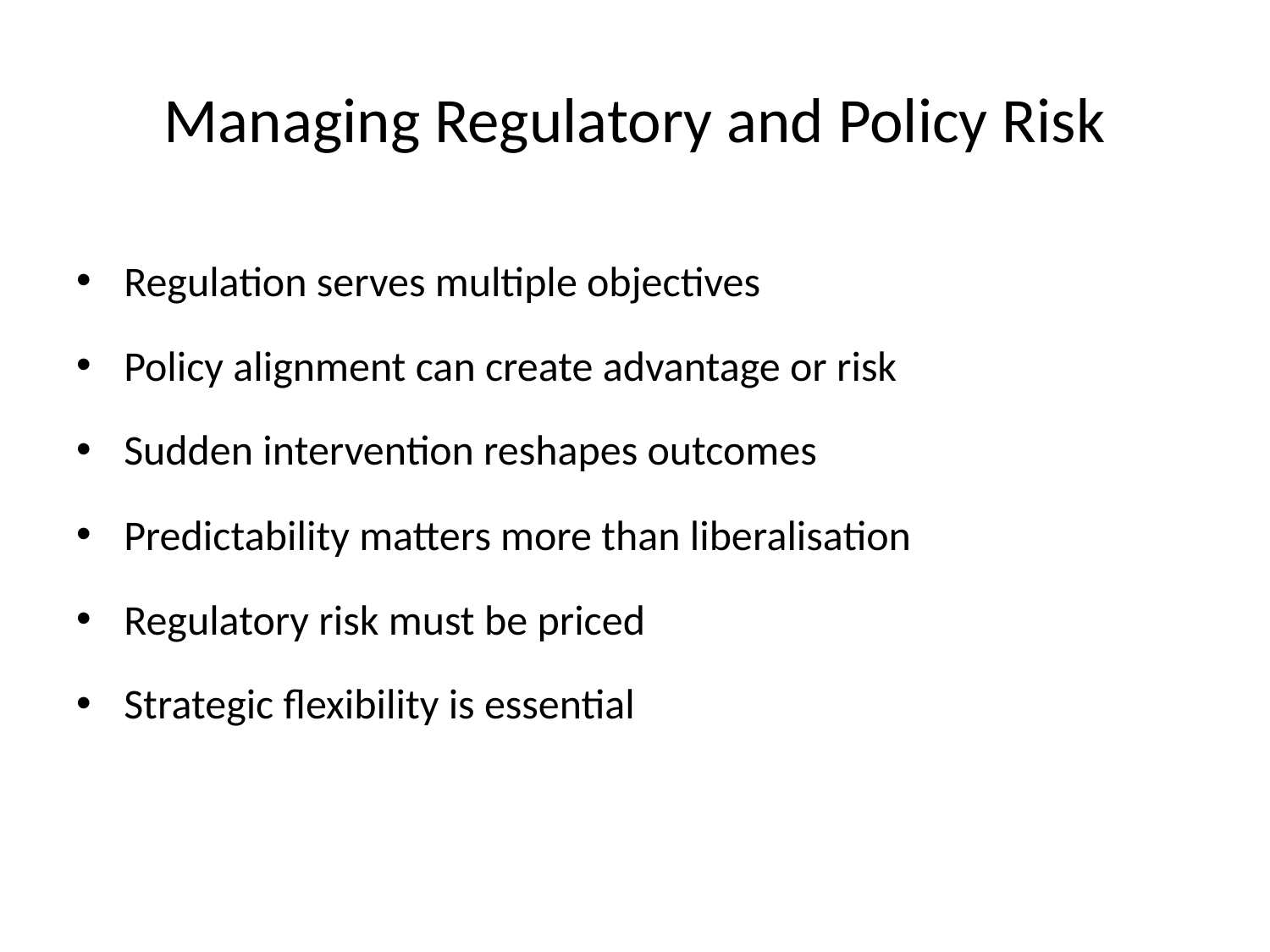

# Managing Regulatory and Policy Risk
Regulation serves multiple objectives
Policy alignment can create advantage or risk
Sudden intervention reshapes outcomes
Predictability matters more than liberalisation
Regulatory risk must be priced
Strategic flexibility is essential